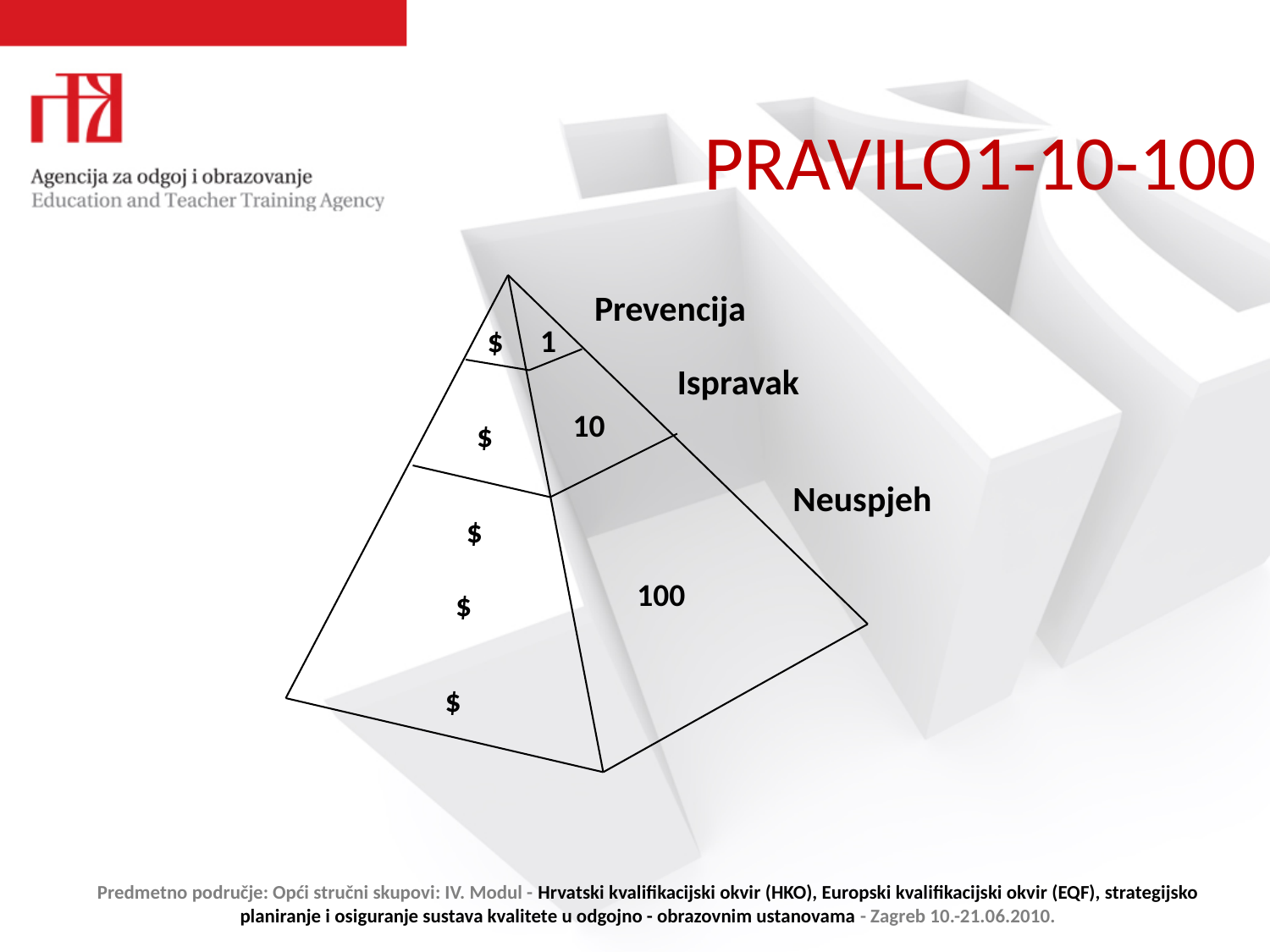

# PRAVILO1-10-100

Prevencija
$
1

Ispravak

10
$

Neuspjeh
$
100
$

$